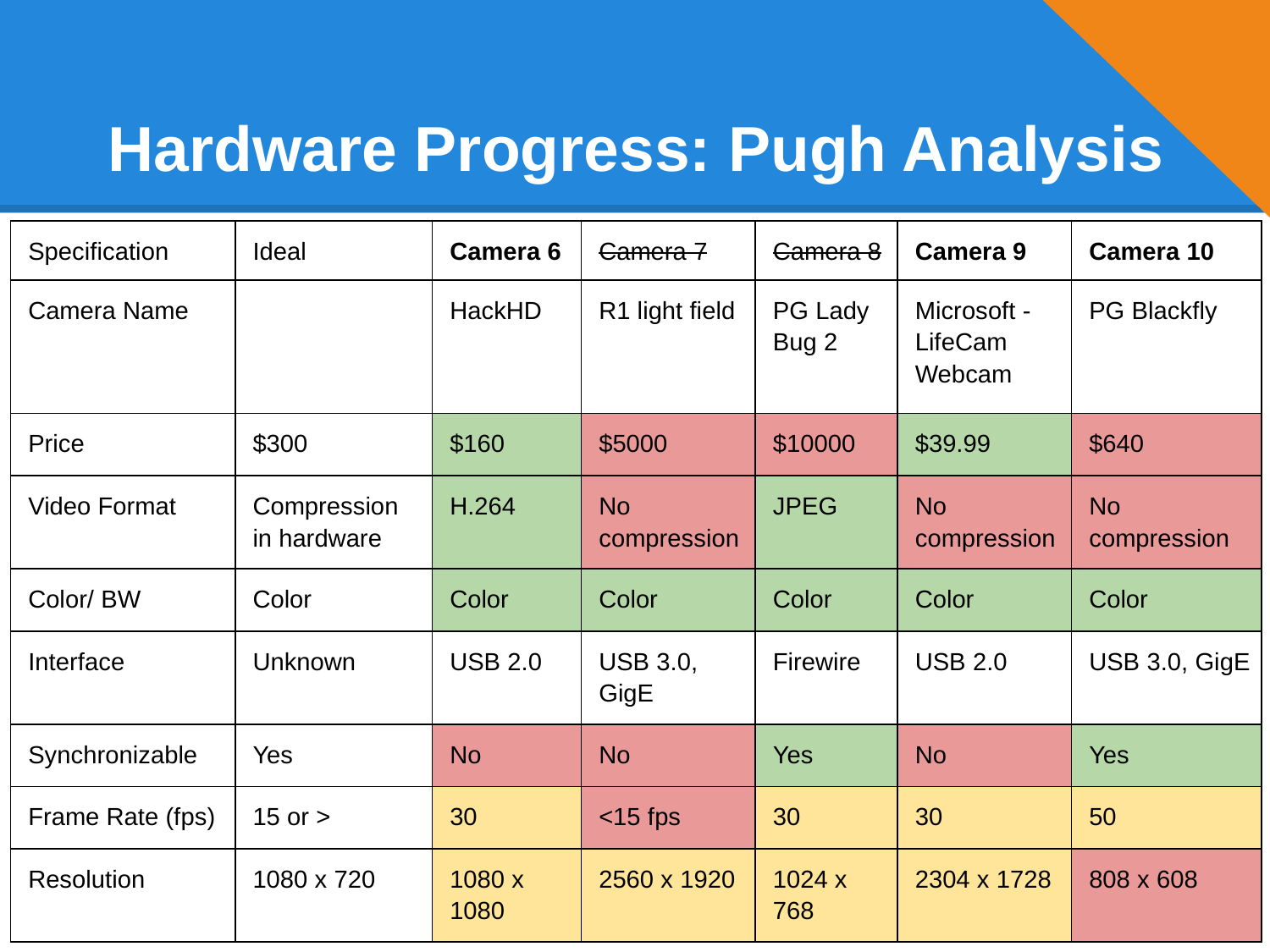

# Hardware Progress: Pugh Analysis
| Specification | Ideal | Camera 6 | Camera 7 | Camera 8 | Camera 9 | Camera 10 |
| --- | --- | --- | --- | --- | --- | --- |
| Camera Name |  | HackHD | R1 light field | PG Lady Bug 2 | Microsoft - LifeCam Webcam | PG Blackfly |
| Price | $300 | $160 | $5000 | $10000 | $39.99 | $640 |
| Video Format | Compression in hardware | H.264 | No compression | JPEG | No compression | No compression |
| Color/ BW | Color | Color | Color | Color | Color | Color |
| Interface | Unknown | USB 2.0 | USB 3.0, GigE | Firewire | USB 2.0 | USB 3.0, GigE |
| Synchronizable | Yes | No | No | Yes | No | Yes |
| Frame Rate (fps) | 15 or > | 30 | <15 fps | 30 | 30 | 50 |
| Resolution | 1080 x 720 | 1080 x 1080 | 2560 x 1920 | 1024 x 768 | 2304 x 1728 | 808 x 608 |